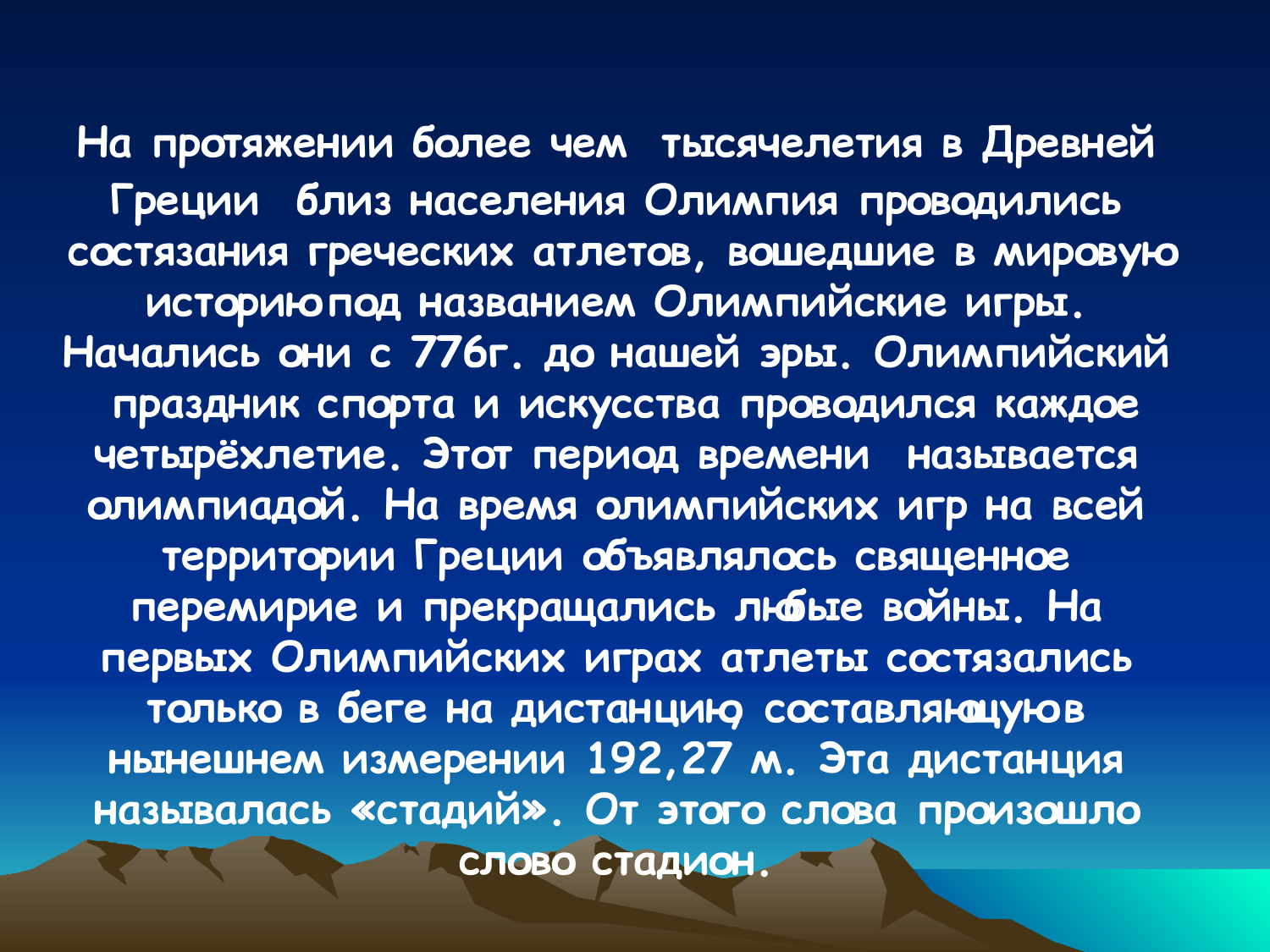

# На протяжении более чем тысячелетия в Древней Греции  близ населения Олимпия проводились состязания греческих атлетов, вошедшие в мировую историю под названием Олимпийские игры. Начались они с 776г. до нашей эры. Олимпийский  праздник спорта и искусства проводился каждое четырёхлетие. Этот период времени  называется олимпиадой. На время олимпийских игр на всей территории Греции объявлялось священное перемирие и прекращались любые войны. На первых Олимпийских играх атлеты состязались только в беге на дистанцию, составляющую в нынешнем измерении 192,27 м. Эта дистанция называлась «стадий». От этого слова произошло слово стадион.